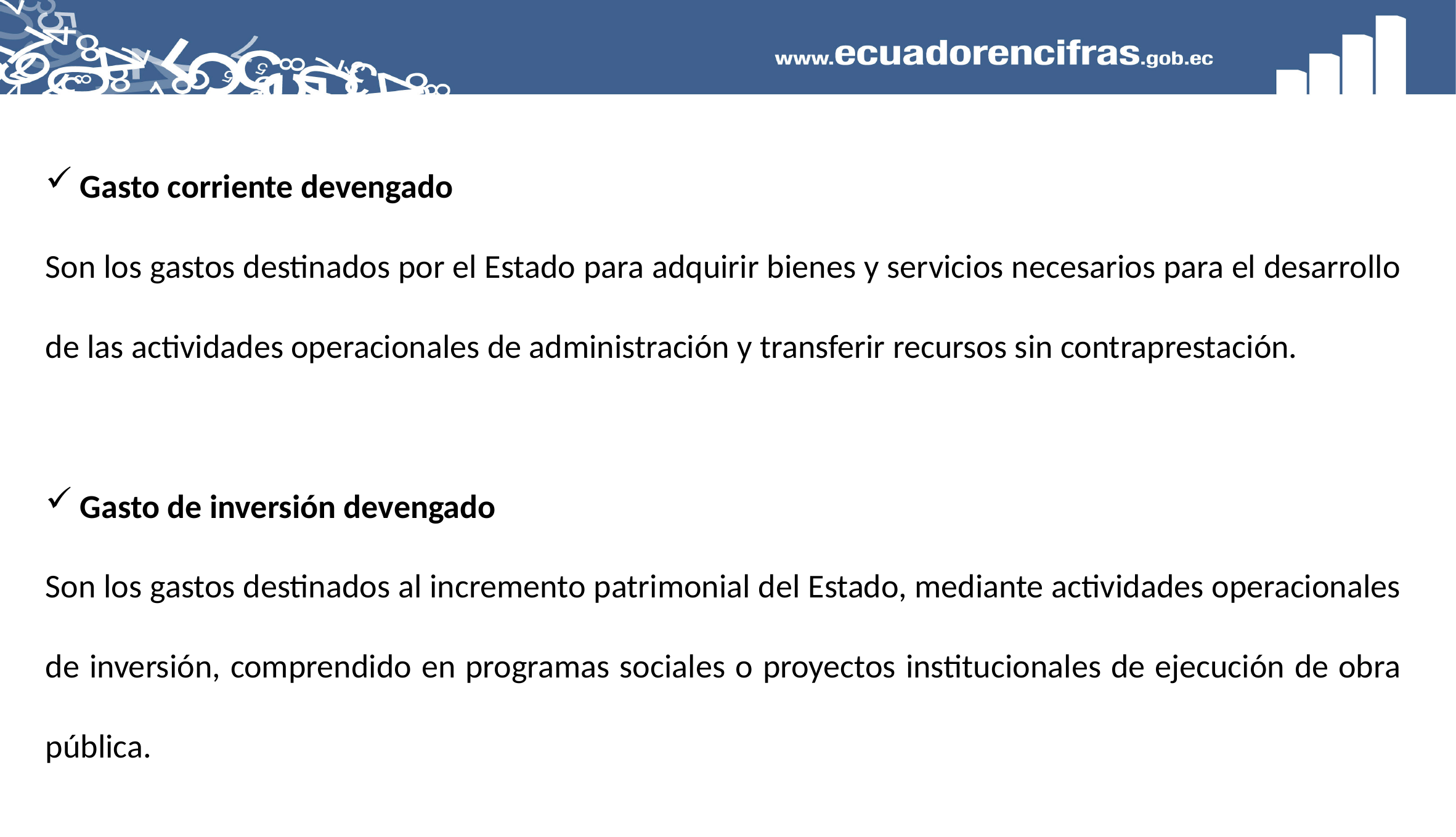

Gasto corriente devengado
Son los gastos destinados por el Estado para adquirir bienes y servicios necesarios para el desarrollo de las actividades operacionales de administración y transferir recursos sin contraprestación.

Gasto de inversión devengado
Son los gastos destinados al incremento patrimonial del Estado, mediante actividades operacionales de inversión, comprendido en programas sociales o proyectos institucionales de ejecución de obra pública.